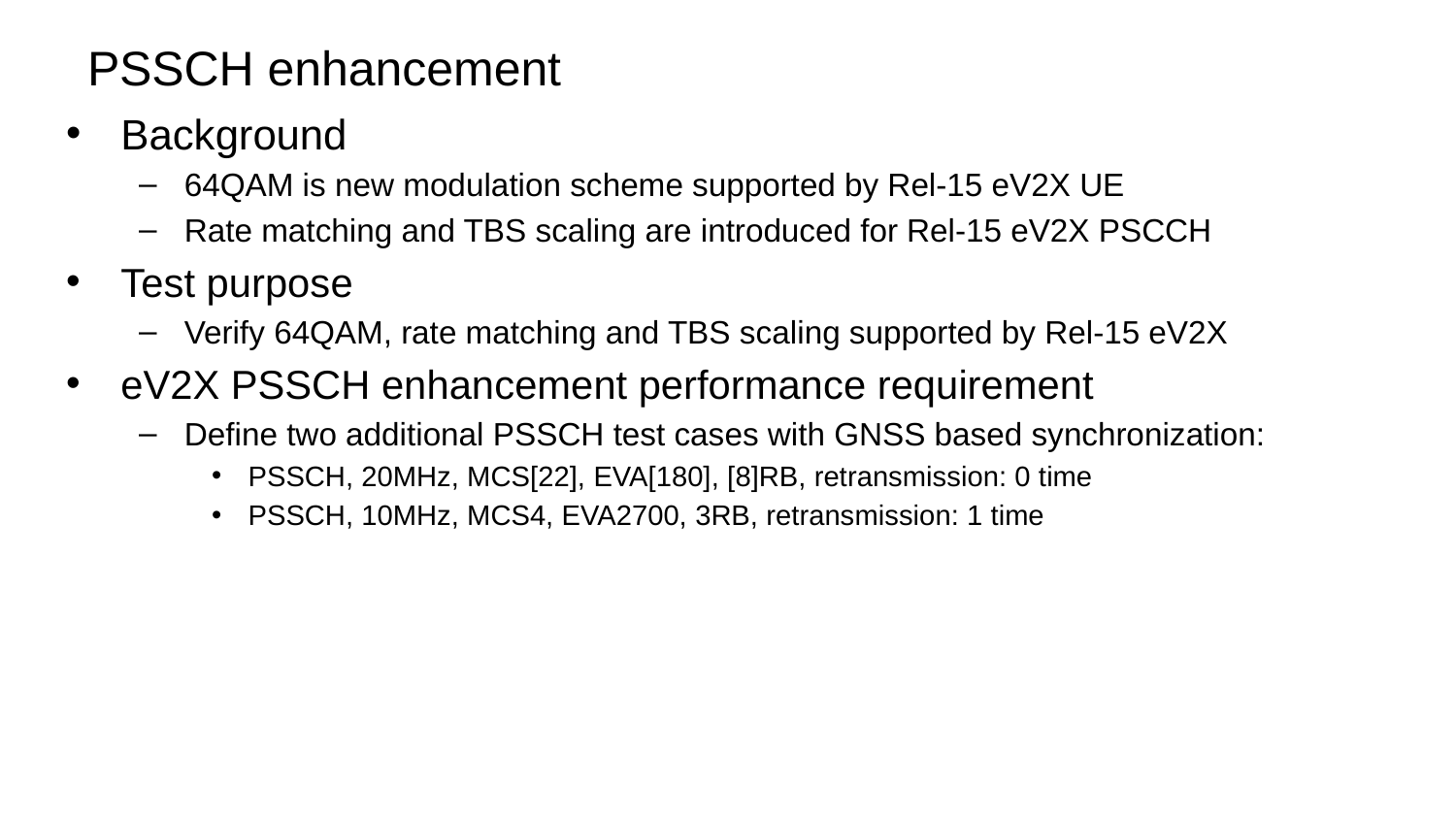

# PSSCH enhancement
Background
64QAM is new modulation scheme supported by Rel-15 eV2X UE
Rate matching and TBS scaling are introduced for Rel-15 eV2X PSCCH
Test purpose
Verify 64QAM, rate matching and TBS scaling supported by Rel-15 eV2X
eV2X PSSCH enhancement performance requirement
Define two additional PSSCH test cases with GNSS based synchronization:
PSSCH, 20MHz, MCS[22], EVA[180], [8]RB, retransmission: 0 time
PSSCH, 10MHz, MCS4, EVA2700, 3RB, retransmission: 1 time